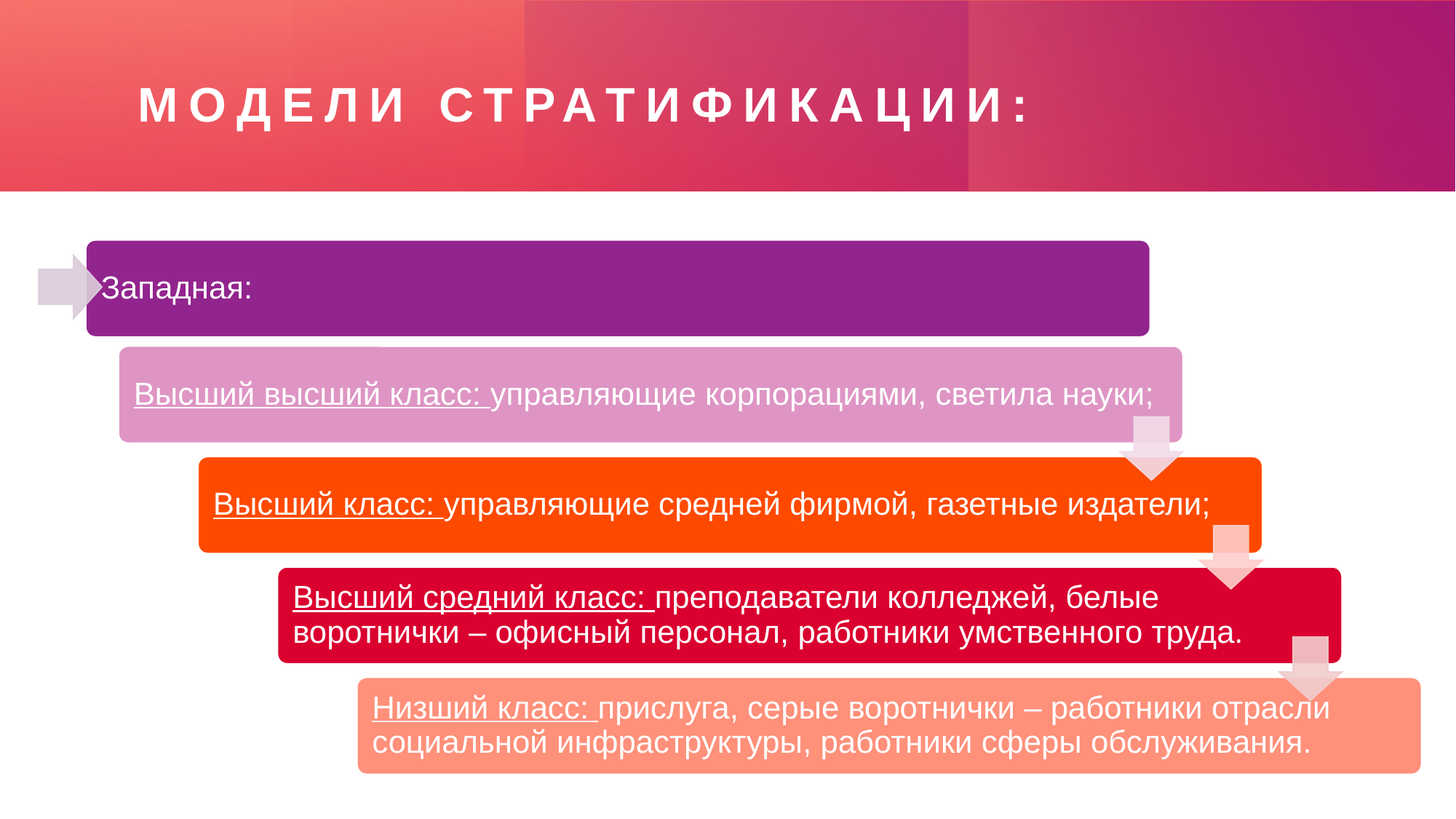

# Модели стратификации:
Западная:
Высший высший класс: управляющие корпорациями, светила науки;
Высший класс: управляющие средней фирмой, газетные издатели;
Высший средний класс: преподаватели колледжей, белые воротнички – офисный персонал, работники умственного труда.
Низший класс: прислуга, серые воротнички – работники отрасли социальной инфраструктуры, работники сферы обслуживания.